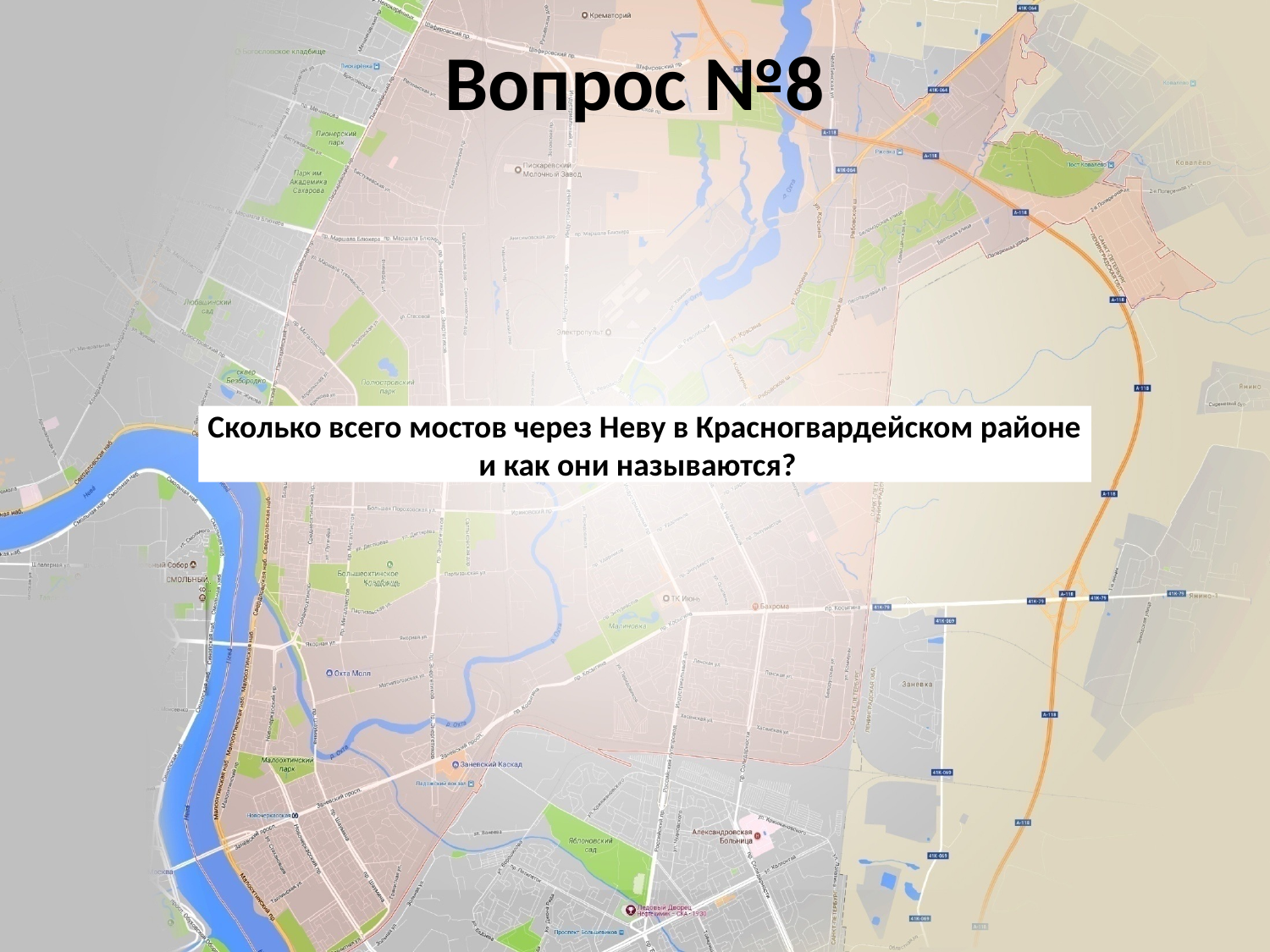

Вопрос №8
Сколько всего мостов через Неву в Красногвардейском районе и как они называются?